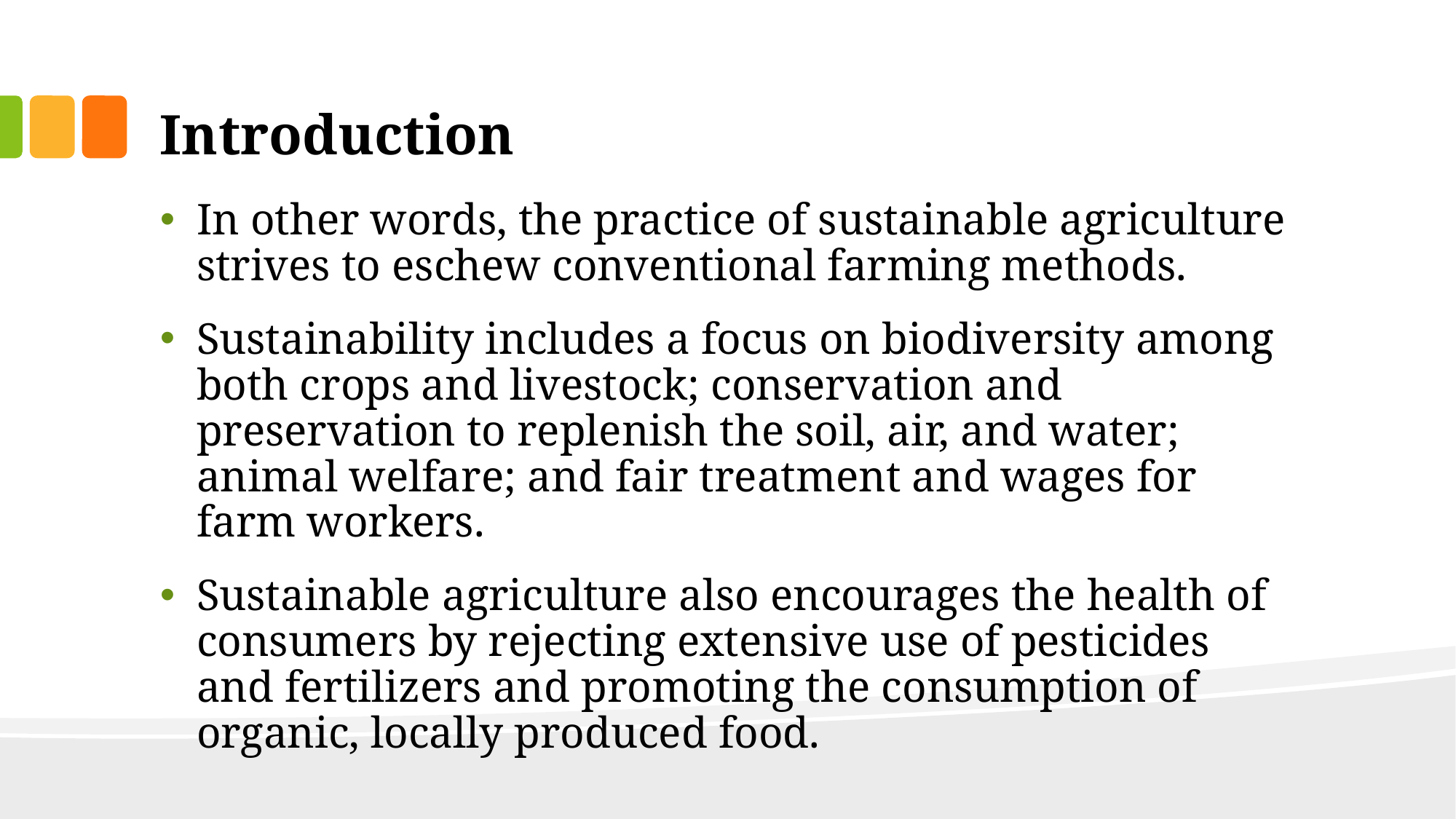

# Introduction
In other words, the practice of sustainable agriculture strives to eschew conventional farming methods.
Sustainability includes a focus on biodiversity among both crops and livestock; conservation and preservation to replenish the soil, air, and water; animal welfare; and fair treatment and wages for farm workers.
Sustainable agriculture also encourages the health of consumers by rejecting extensive use of pesticides and fertilizers and promoting the consumption of organic, locally produced food.